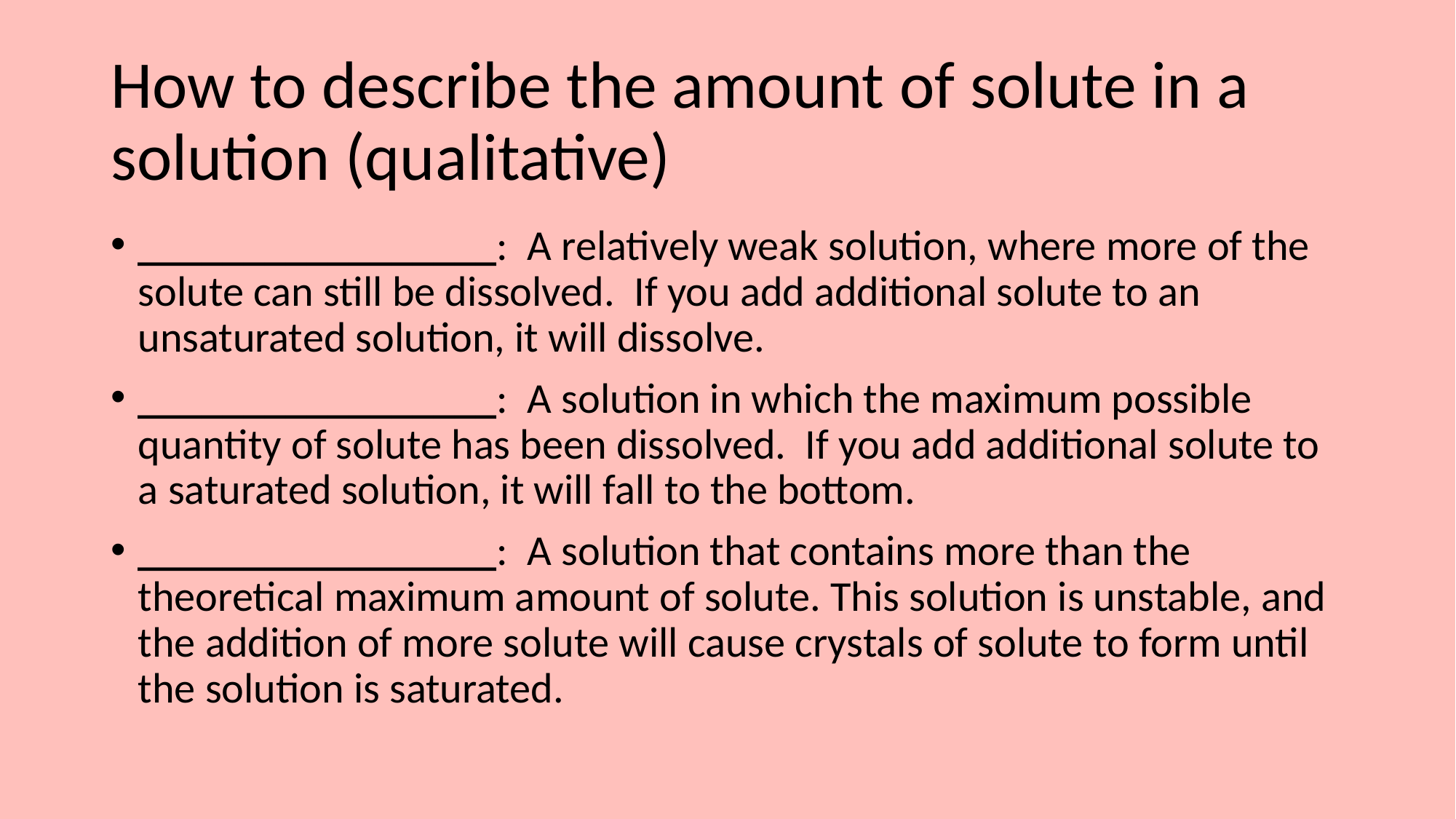

# How to describe the amount of solute in a solution (qualitative)
_________________:  A relatively weak solution, where more of the solute can still be dissolved.  If you add additional solute to an unsaturated solution, it will dissolve.
_________________:  A solution in which the maximum possible quantity of solute has been dissolved.  If you add additional solute to a saturated solution, it will fall to the bottom.
_________________:  A solution that contains more than the theoretical maximum amount of solute. This solution is unstable, and the addition of more solute will cause crystals of solute to form until the solution is saturated.